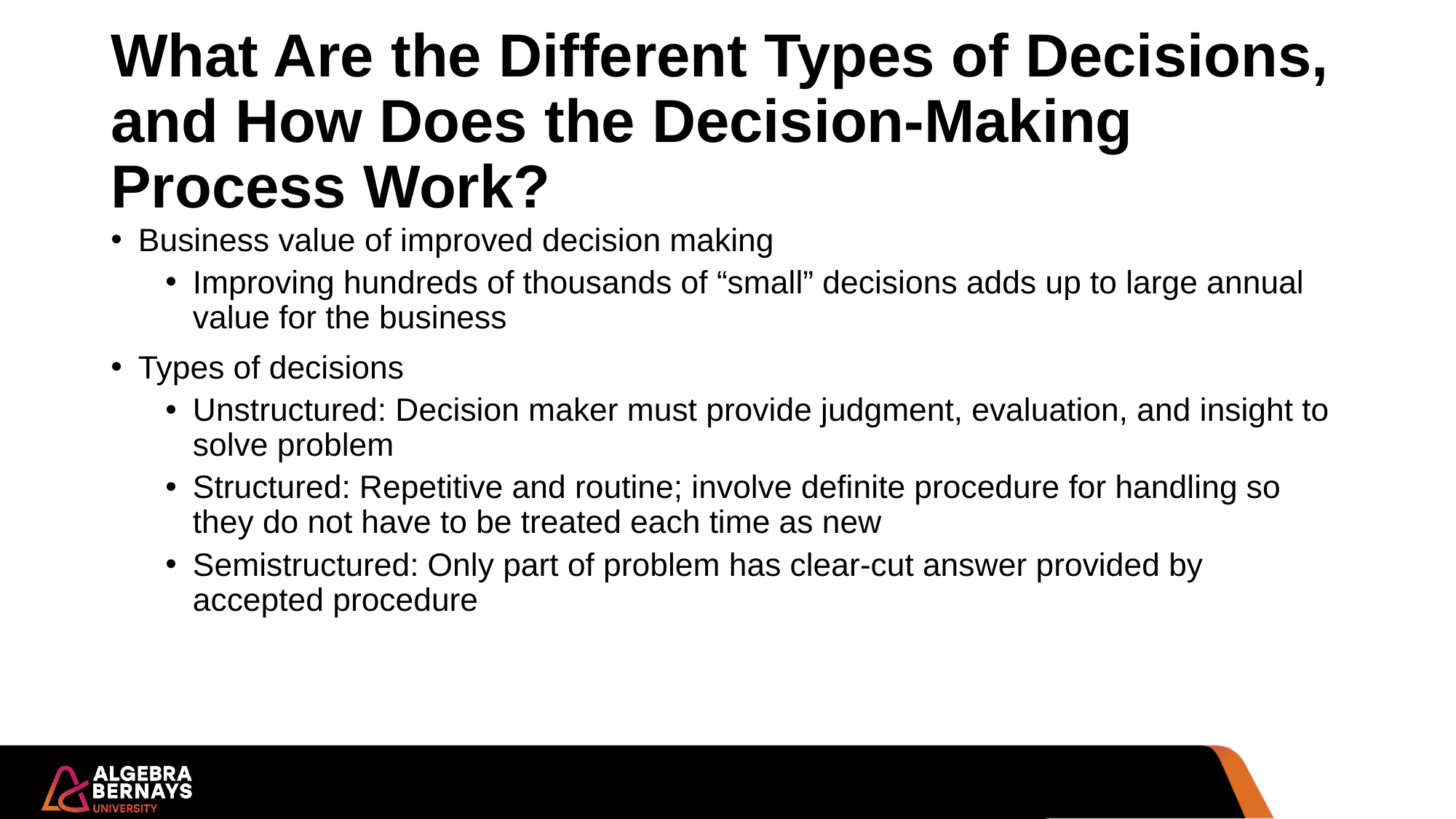

# What Are the Different Types of Decisions, and How Does the Decision-Making Process Work?
Business value of improved decision making
Improving hundreds of thousands of “small” decisions adds up to large annual value for the business
Types of decisions
Unstructured: Decision maker must provide judgment, evaluation, and insight to solve problem
Structured: Repetitive and routine; involve definite procedure for handling so they do not have to be treated each time as new
Semistructured: Only part of problem has clear-cut answer provided by accepted procedure